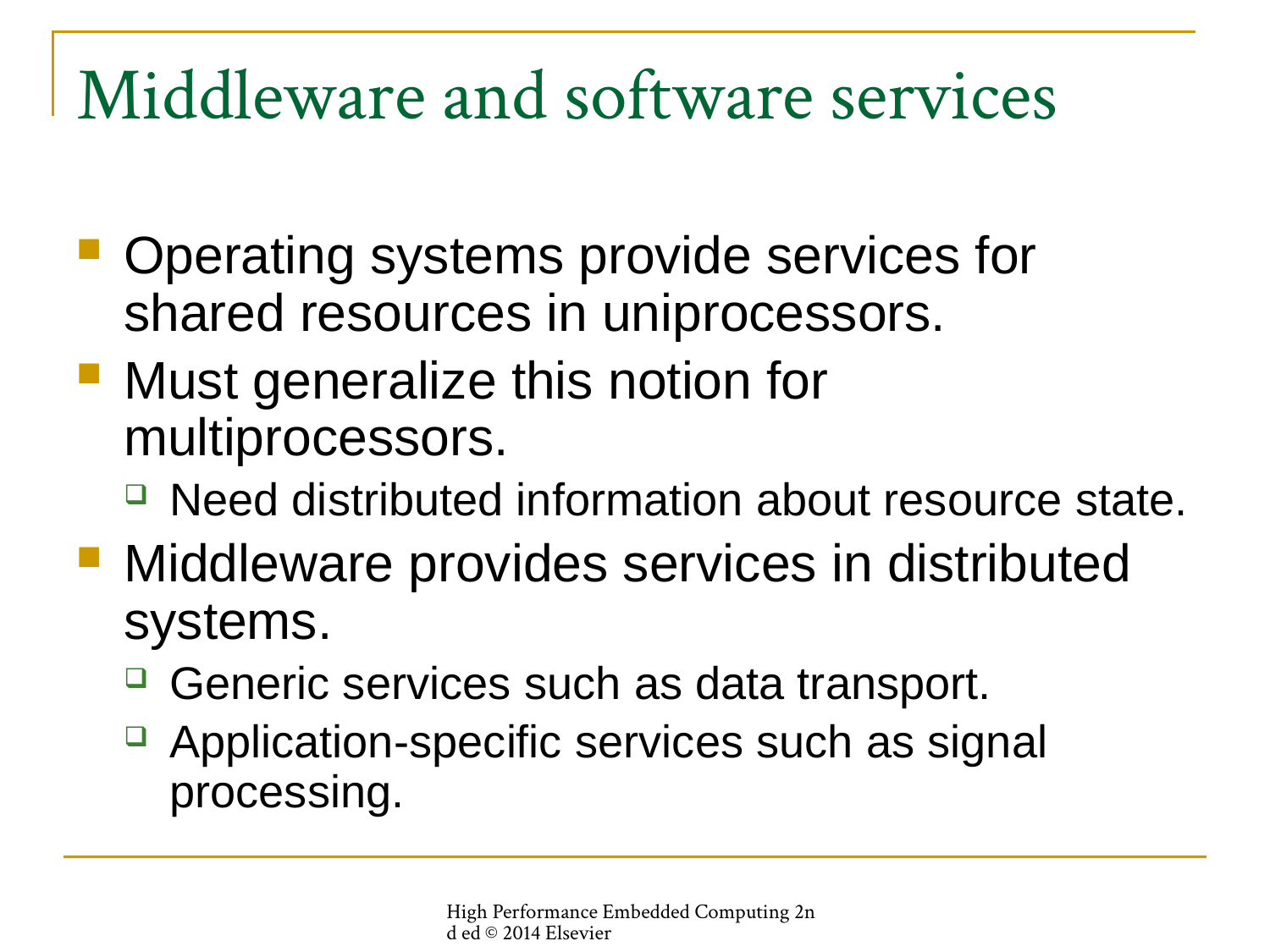

# Middleware and software services
Operating systems provide services for shared resources in uniprocessors.
Must generalize this notion for multiprocessors.
Need distributed information about resource state.
Middleware provides services in distributed systems.
Generic services such as data transport.
Application-specific services such as signal processing.
High Performance Embedded Computing 2nd ed © 2014 Elsevier